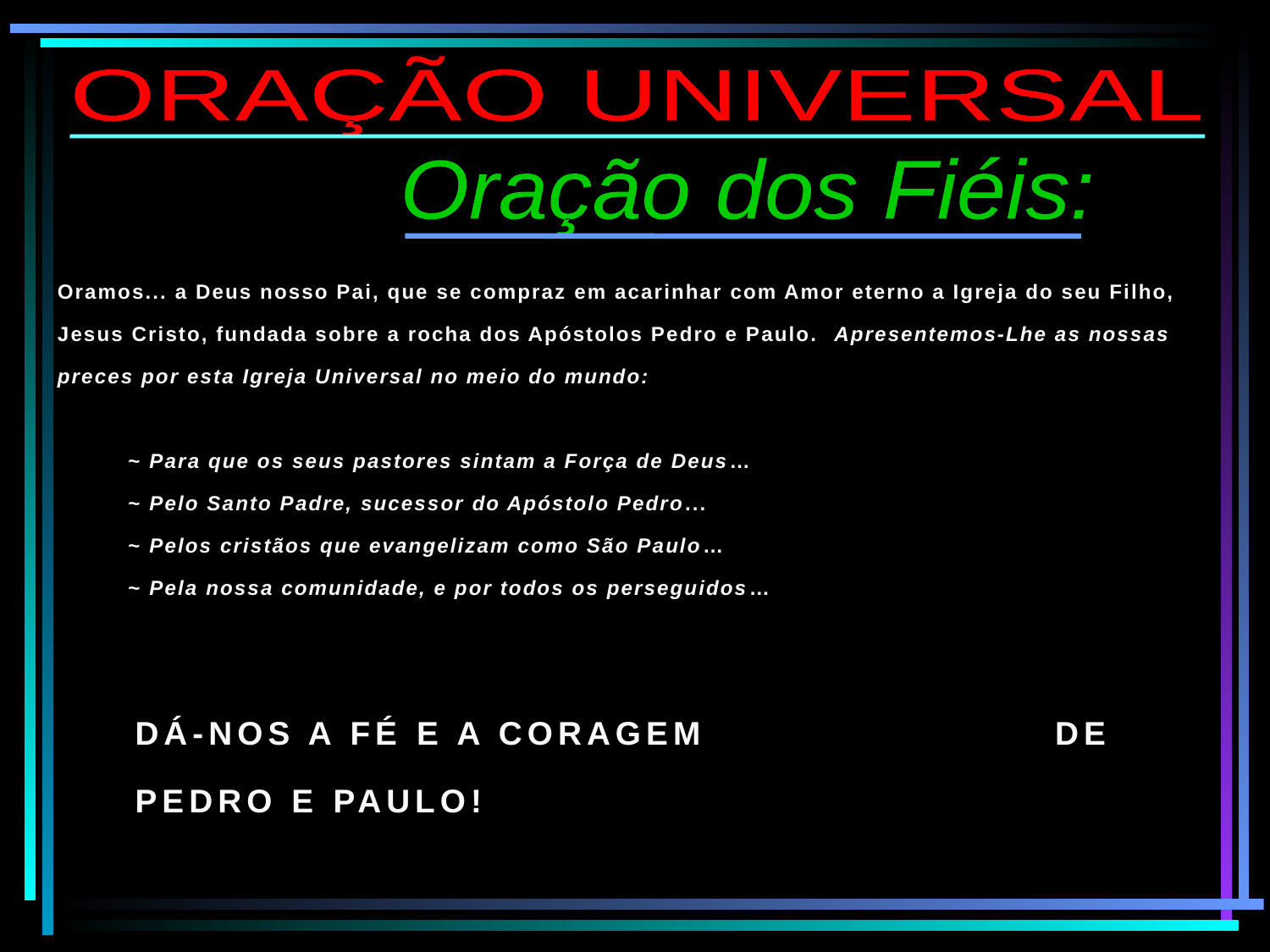

ORAÇÃO UNIVERSAL

Oração dos Fiéis:

Oramos... a Deus nosso Pai, que se compraz em acarinhar com Amor eterno a Igreja do seu Filho, Jesus Cristo, fundada sobre a rocha dos Apóstolos Pedro e Paulo.  Apresentemos-Lhe as nossas preces por esta Igreja Universal no meio do mundo:

   ~ Para que os seus pastores sintam a Força de Deus…
   ~ Pelo Santo Padre, sucessor do Apóstolo Pedro...
   ~ Pelos cristãos que evangelizam como São Paulo…
   ~ Pela nossa comunidade, e por todos os perseguidos…
Dá-nos a fé e a coragem 		           de Pedro e Paulo!